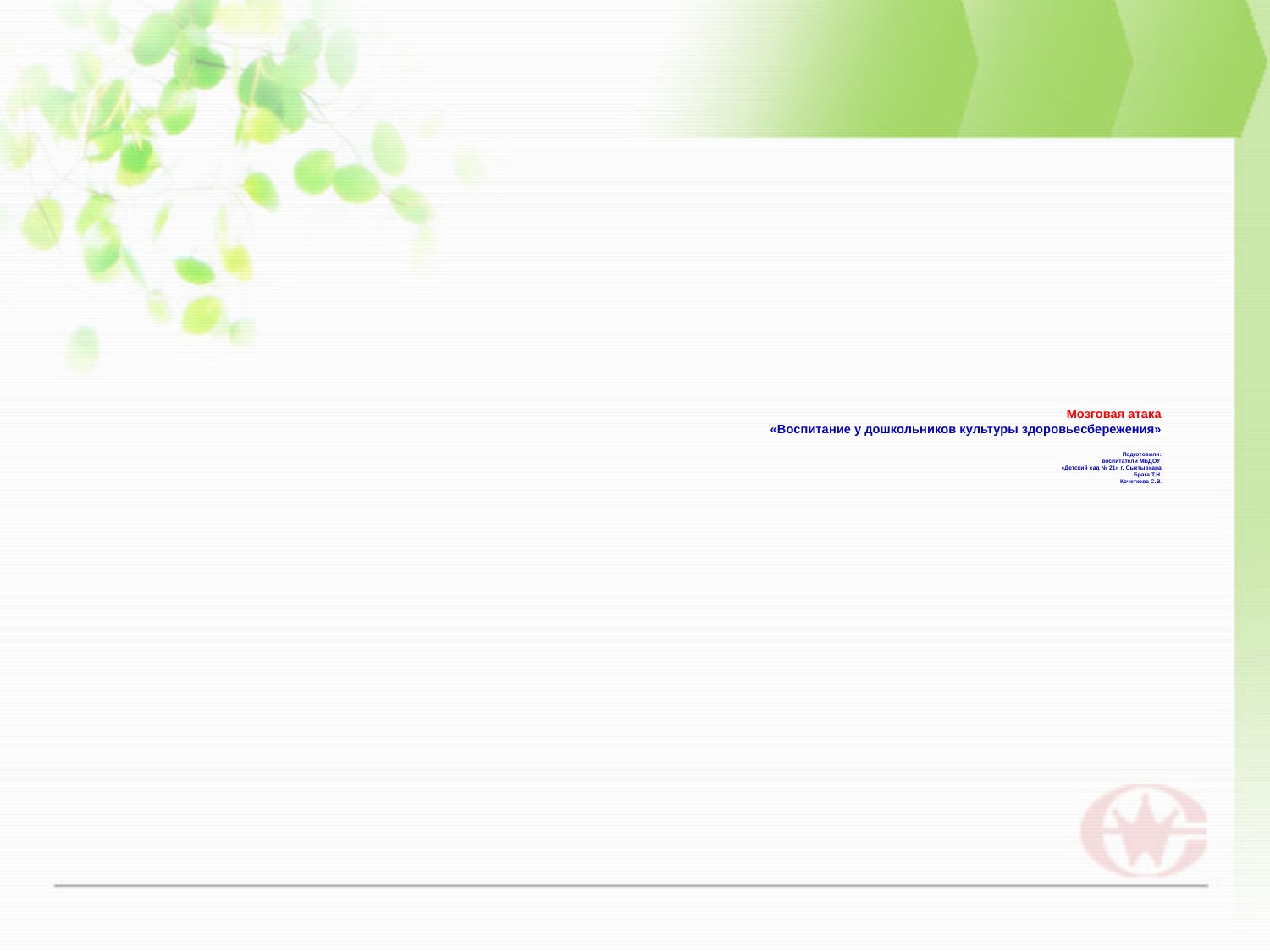

# Мозговая атака «Воспитание у дошкольников культуры здоровьесбережения» Подготовили: воспитатели МБДОУ «Детский сад № 21» г. Сыктывкара Брага Т.Н. Кочеткова С.В.